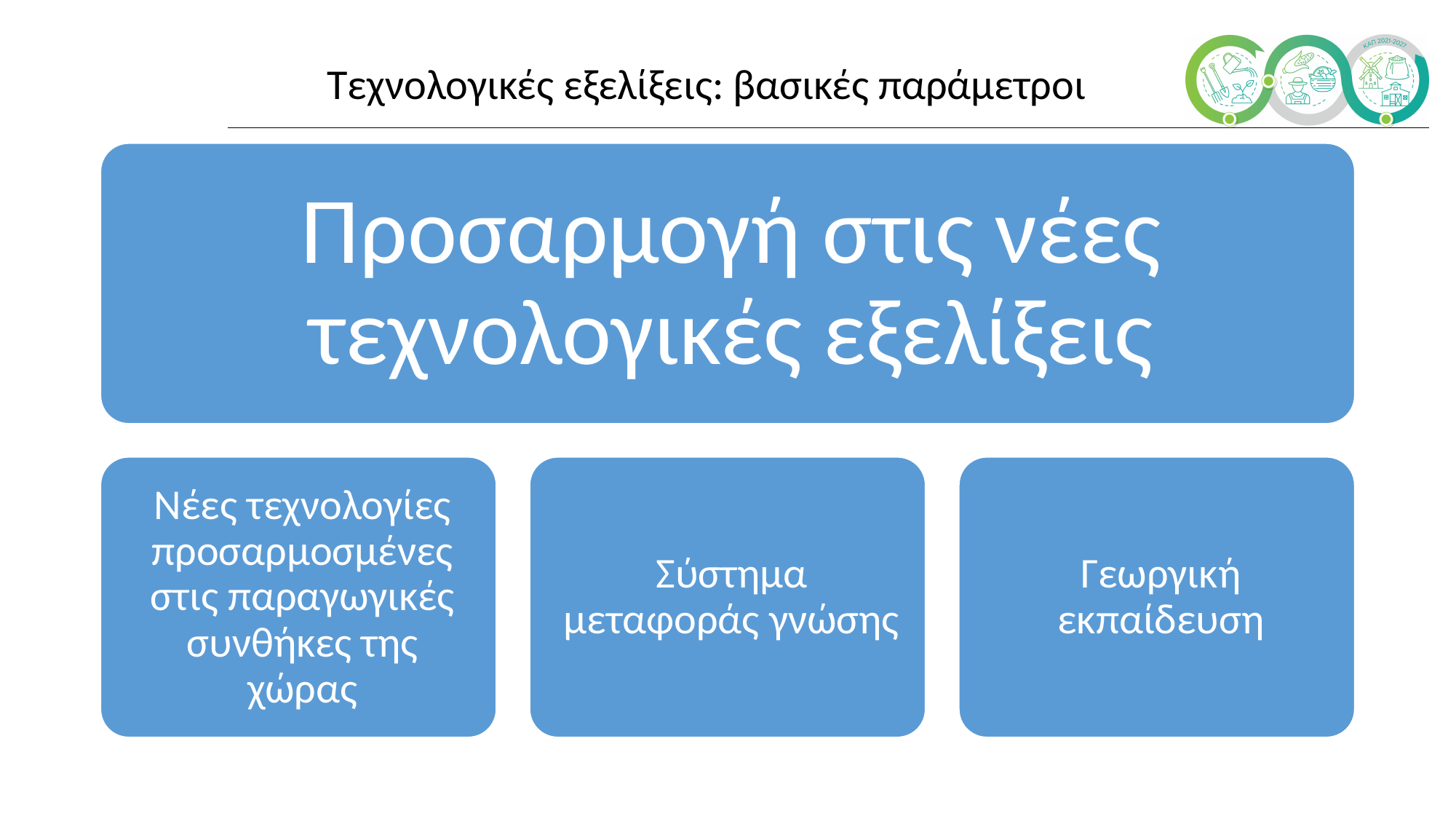

# Τεχνολογικές εξελίξεις: βασικές παράμετροι
Προσαρμογή στις νέες τεχνολογικές εξελίξεις
Νέες τεχνολογίες προσαρμοσμένες στις παραγωγικές συνθήκες της χώρας
Σύστημα μεταφοράς γνώσης
Γεωργική εκπαίδευση